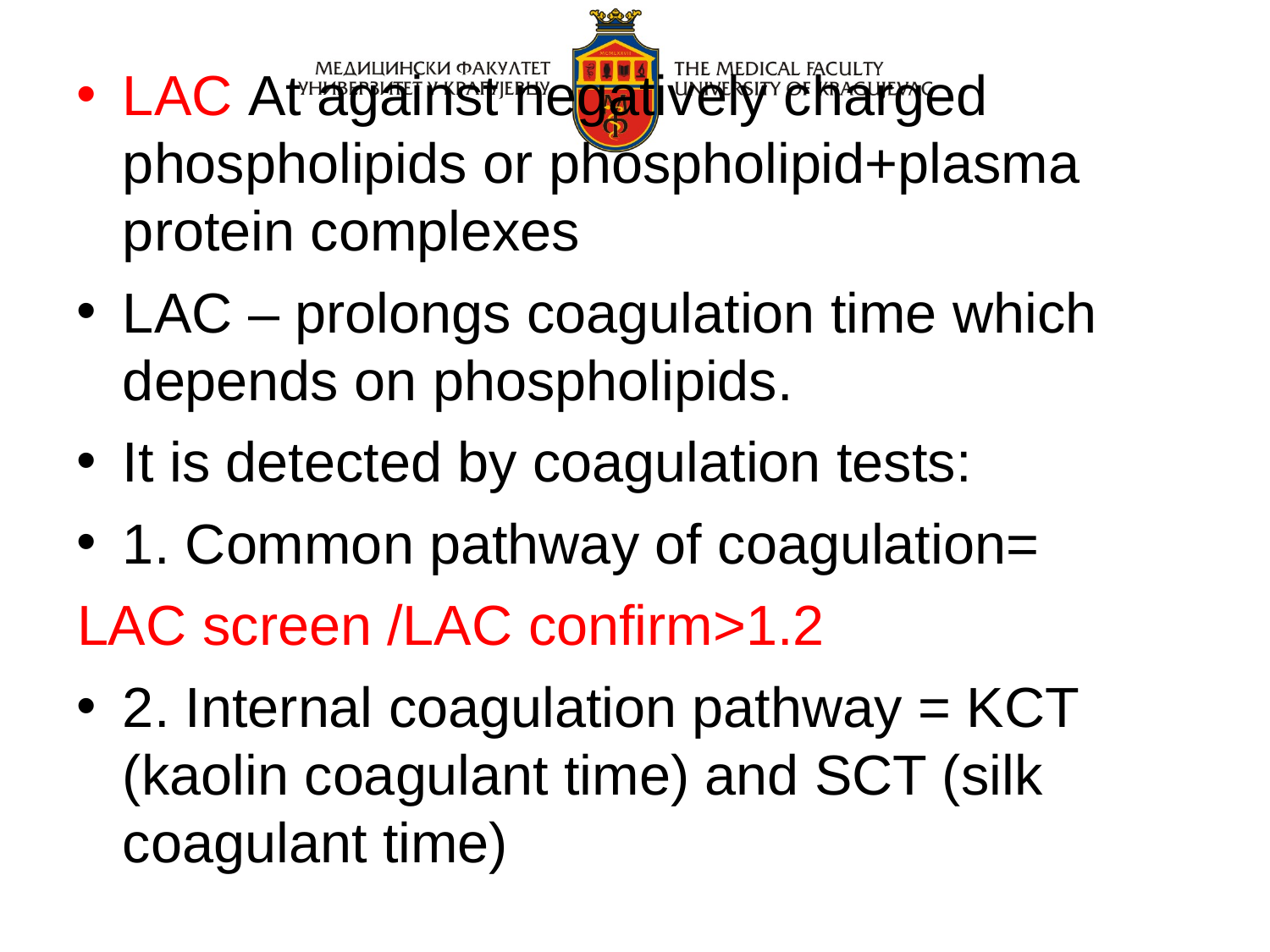

LAC At against negatively charged phospholipids or phospholipid+plasma protein complexes
LAC – prolongs coagulation time which depends on phospholipids.
It is detected by coagulation tests:
1. Common pathway of coagulation=
LAC screen /LAC confirm>1.2
2. Internal coagulation pathway = KCT (kaolin coagulant time) and SCT (silk coagulant time)